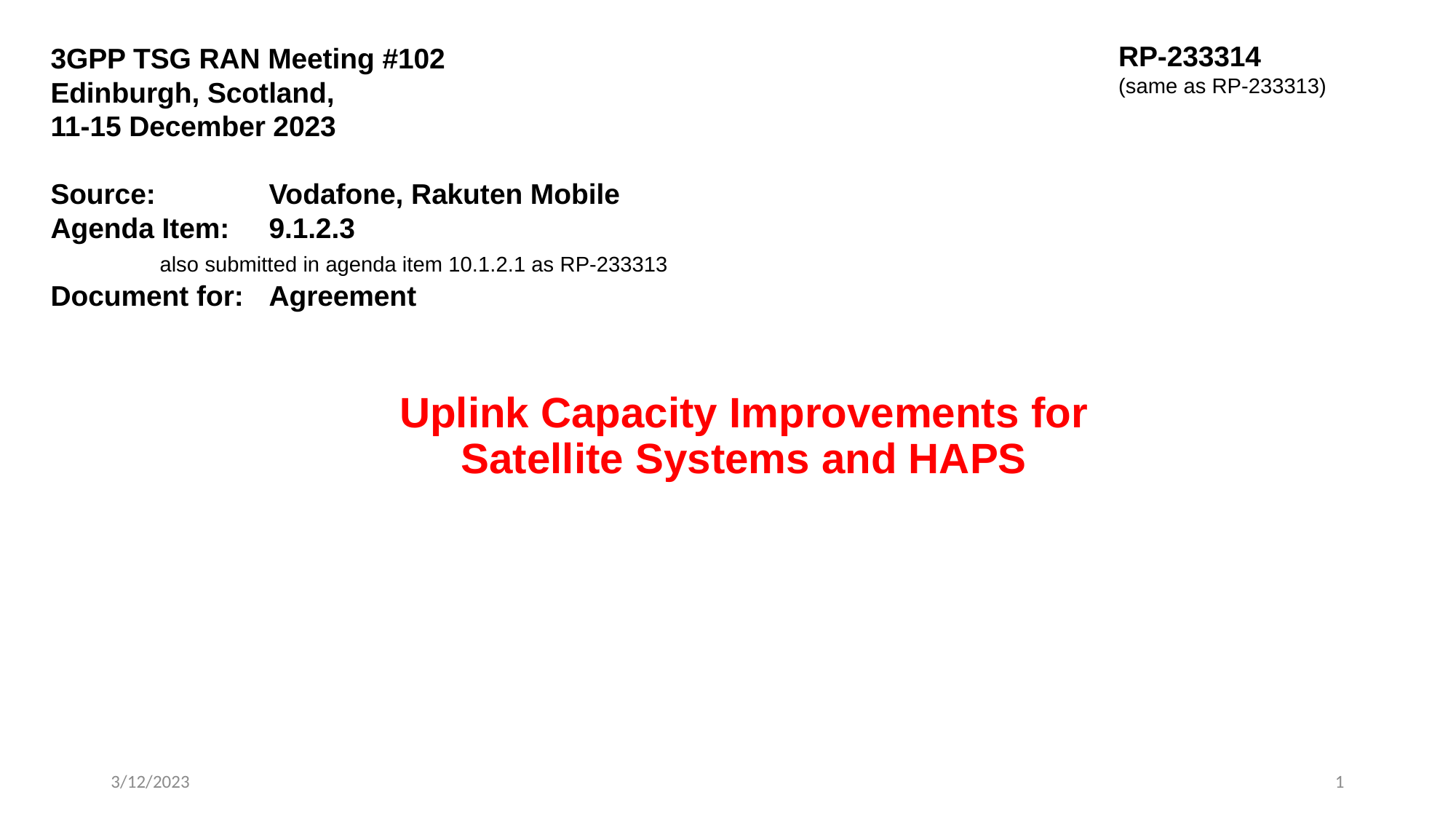

3GPP TSG RAN Meeting #102
Edinburgh, Scotland,
11-15 December 2023

Source:		Vodafone, Rakuten Mobile
Agenda Item: 	9.1.2.3
	also submitted in agenda item 10.1.2.1 as RP-233313
Document for: 	Agreement
RP-233314
(same as RP-233313)
# Uplink Capacity Improvements for Satellite Systems and HAPS
3/12/2023
1